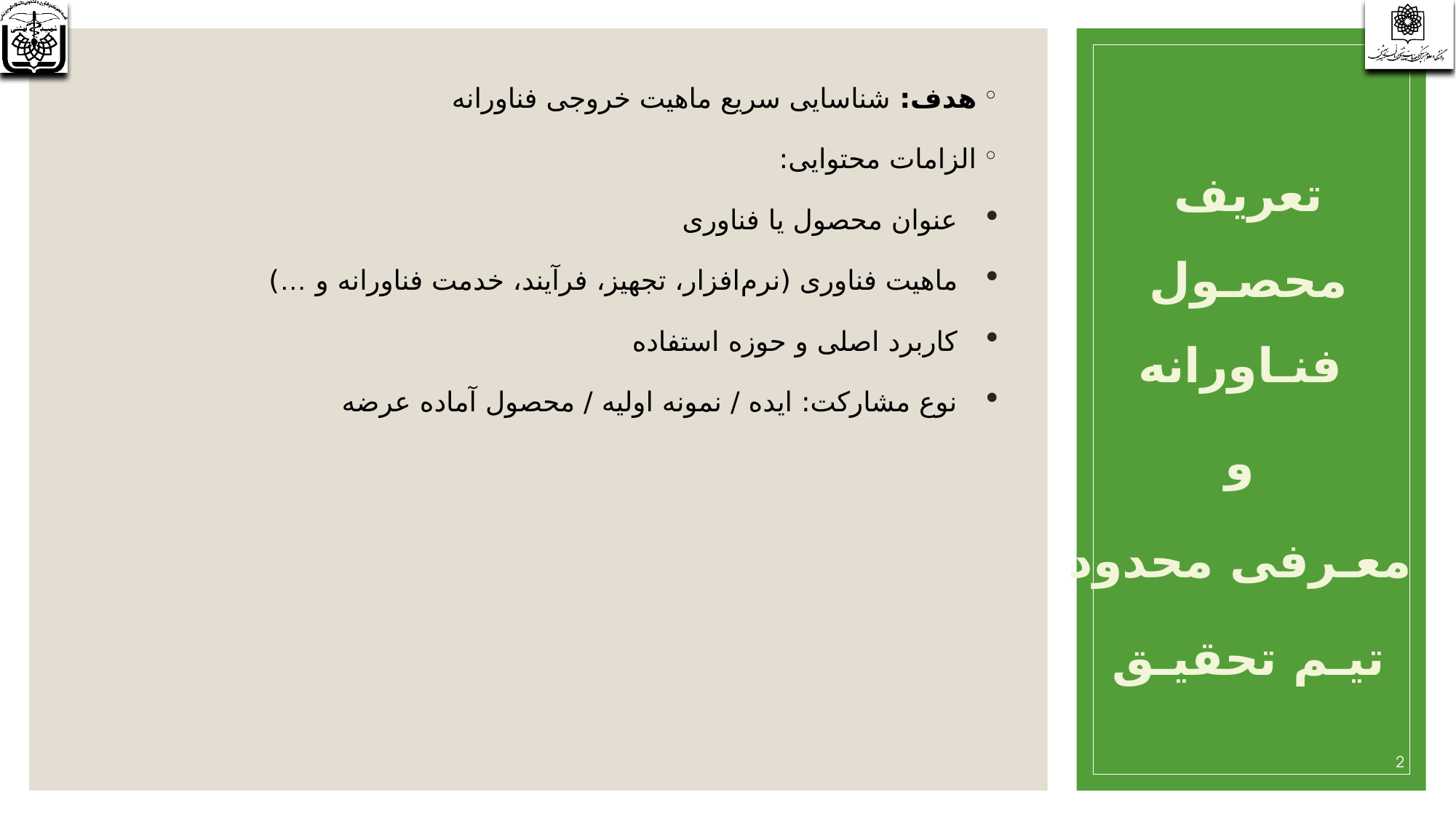

هدف: شناسایی سریع ماهیت خروجی فناورانه
الزامات محتوایی:
عنوان محصول یا فناوری
ماهیت فناوری (نرم‌افزار، تجهیز، فرآیند، خدمت فناورانه و …)
کاربرد اصلی و حوزه استفاده
نوع مشارکت: ایده / نمونه اولیه / محصول آماده عرضه

تعریف محصـول فنـاورانه
و
معـرفی محدود
تیـم تحقیـق
2